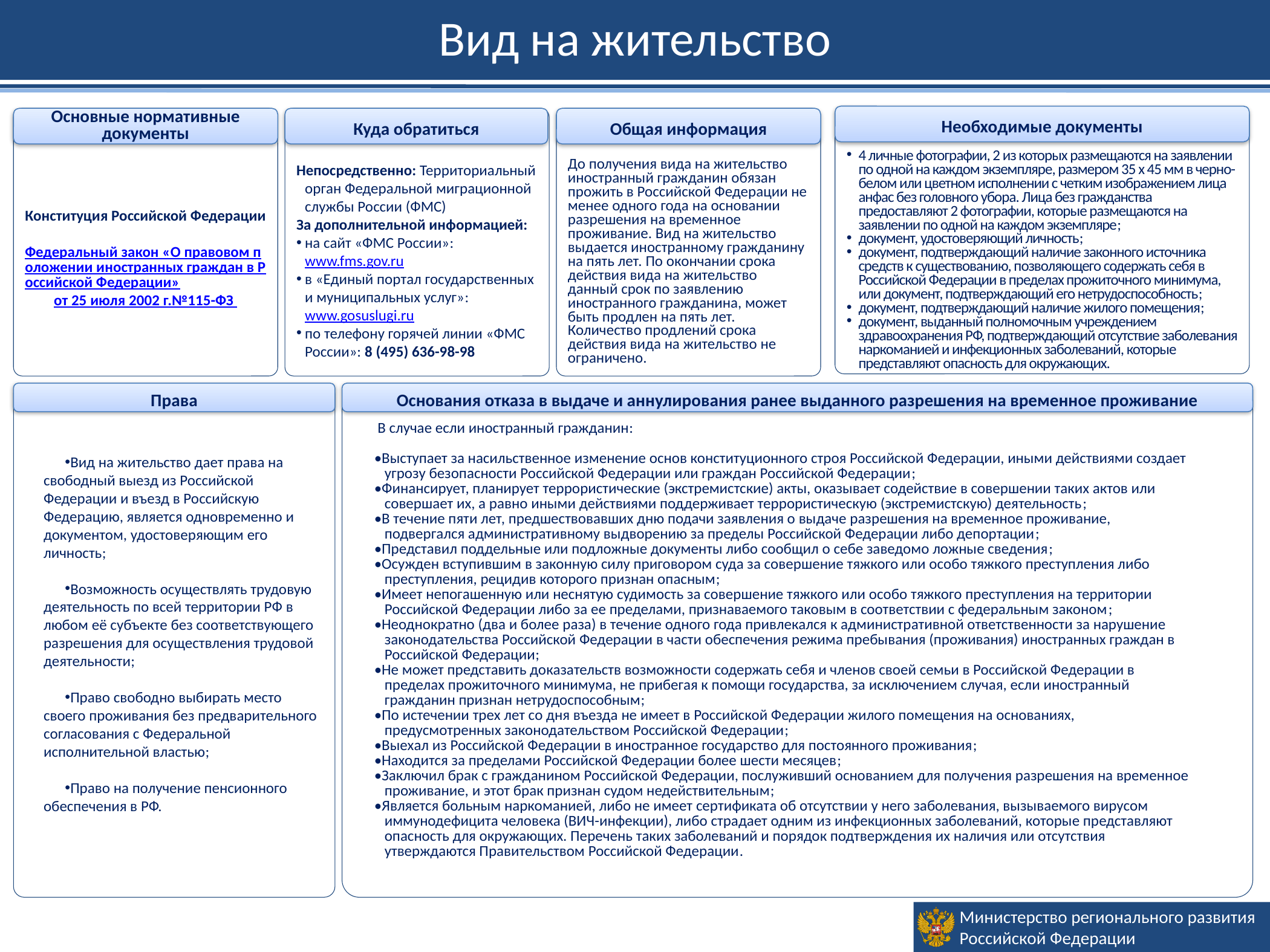

Вид на жительство
4 личные фотографии, 2 из которых размещаются на заявлении по одной на каждом экземпляре, размером 35 x 45 мм в черно-белом или цветном исполнении с четким изображением лица анфас без головного убора. Лица без гражданства предоставляют 2 фотографии, которые размещаются на заявлении по одной на каждом экземпляре;
документ, удостоверяющий личность;
документ, подтверждающий наличие законного источника средств к существованию, позволяющего содержать себя в Российской Федерации в пределах прожиточного минимума, или документ, подтверждающий его нетрудоспособность;
документ, подтверждающий наличие жилого помещения;
документ, выданный полномочным учреждением здравоохранения РФ, подтверждающий отсутствие заболевания наркоманией и инфекционных заболеваний, которые представляют опасность для окружающих.
Необходимые документы
Конституция Российской Федерации
Федеральный закон «О правовом положении иностранных граждан в Российской Федерации»
от 25 июля 2002 г.№115-ФЗ
Основные нормативные документы
Куда обратиться

Непосредственно: Территориальный орган Федеральной миграционной службы России (ФМС)
За дополнительной информацией:
на сайт «ФМС России»: www.fms.gov.ru
в «Единый портал государственных и муниципальных услуг»: www.gosuslugi.ru
по телефону горячей линии «ФМС России»: 8 (495) 636-98-98

До получения вида на жительство иностранный гражданин обязан прожить в Российской Федерации не менее одного года на основании разрешения на временное проживание. Вид на жительство выдается иностранному гражданину на пять лет. По окончании срока действия вида на жительство данный срок по заявлению иностранного гражданина, может быть продлен на пять лет. Количество продлений срока действия вида на жительство не ограничено.
Общая информация
Права
Вид на жительство дает права на
свободный выезд из Российской
Федерации и въезд в Российскую
Федерацию, является одновременно и
документом, удостоверяющим его
личность;

Возможность осуществлять трудовую
деятельность по всей территории РФ в
любом её субъекте без соответствующего
разрешения для осуществления трудовой
деятельности;

Право свободно выбирать место
своего проживания без предварительного
согласования с Федеральной
исполнительной властью;

Право на получение пенсионного
обеспечения в РФ.
 В случае если иностранный гражданин:

•Выступает за насильственное изменение основ конституционного строя Российской Федерации, иными действиями создает
   угрозу безопасности Российской Федерации или граждан Российской Федерации;
•Финансирует, планирует террористические (экстремистские) акты, оказывает содействие в совершении таких актов или
   совершает их, а равно иными действиями поддерживает террористическую (экстремистскую) деятельность;
•В течение пяти лет, предшествовавших дню подачи заявления о выдаче разрешения на временное проживание,
   подвергался административному выдворению за пределы Российской Федерации либо депортации;
•Представил поддельные или подложные документы либо сообщил о себе заведомо ложные сведения;
•Осужден вступившим в законную силу приговором суда за совершение тяжкого или особо тяжкого преступления либо
   преступления, рецидив которого признан опасным;
•Имеет непогашенную или неснятую судимость за совершение тяжкого или особо тяжкого преступления на территории
   Российской Федерации либо за ее пределами, признаваемого таковым в соответствии с федеральным законом;
•Неоднократно (два и более раза) в течение одного года привлекался к административной ответственности за нарушение
   законодательства Российской Федерации в части обеспечения режима пребывания (проживания) иностранных граждан в
   Российской Федерации;
•Не может представить доказательств возможности содержать себя и членов своей семьи в Российской Федерации в
   пределах прожиточного минимума, не прибегая к помощи государства, за исключением случая, если иностранный
   гражданин признан нетрудоспособным;
•По истечении трех лет со дня въезда не имеет в Российской Федерации жилого помещения на основаниях,
   предусмотренных законодательством Российской Федерации;
•Выехал из Российской Федерации в иностранное государство для постоянного проживания;
•Находится за пределами Российской Федерации более шести месяцев;
•Заключил брак с гражданином Российской Федерации, послуживший основанием для получения разрешения на временное
   проживание, и этот брак признан судом недействительным;
•Является больным наркоманией, либо не имеет сертификата об отсутствии у него заболевания, вызываемого вирусом
   иммунодефицита человека (ВИЧ-инфекции), либо страдает одним из инфекционных заболеваний, которые представляют
   опасность для окружающих. Перечень таких заболеваний и порядок подтверждения их наличия или отсутствия
   утверждаются Правительством Российской Федерации.
Основания отказа в выдаче и аннулирования ранее выданного разрешения на временное проживание